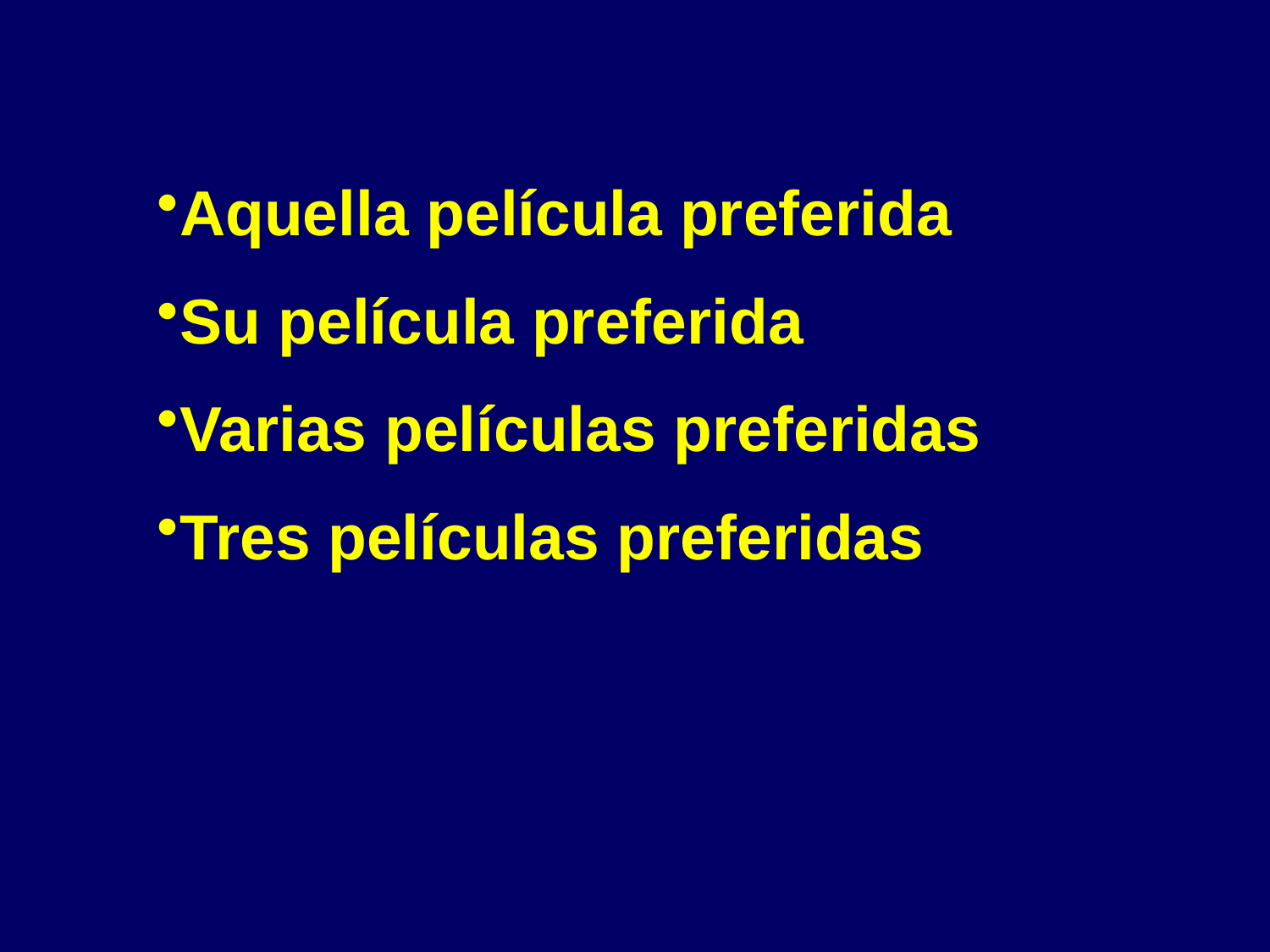

Aquella película preferida
Su película preferida
Varias películas preferidas
Tres películas preferidas